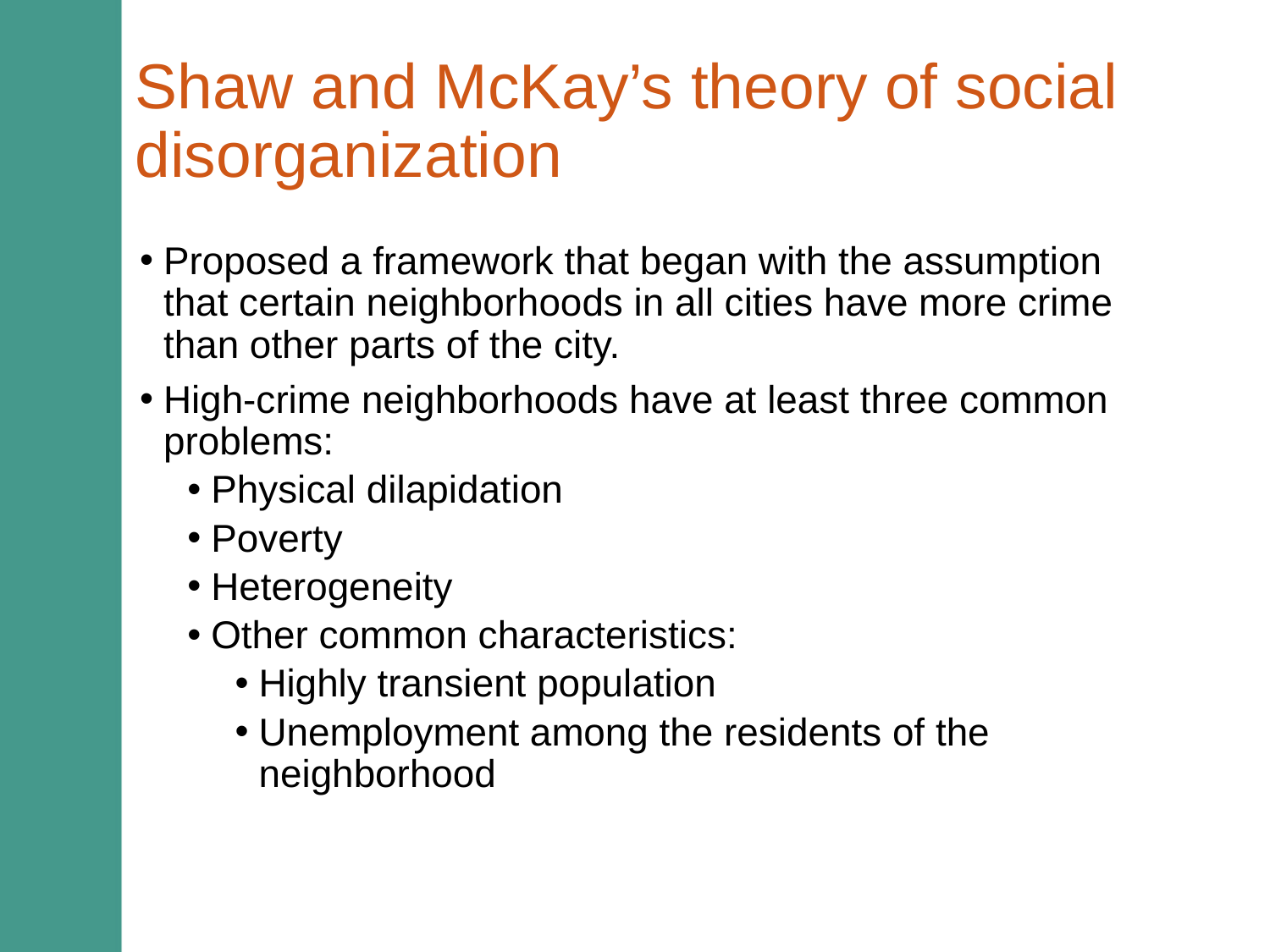

# Shaw and McKay’s theory of social disorganization
Proposed a framework that began with the assumption that certain neighborhoods in all cities have more crime than other parts of the city.
High-crime neighborhoods have at least three common problems:
Physical dilapidation
Poverty
Heterogeneity
Other common characteristics:
Highly transient population
Unemployment among the residents of the neighborhood